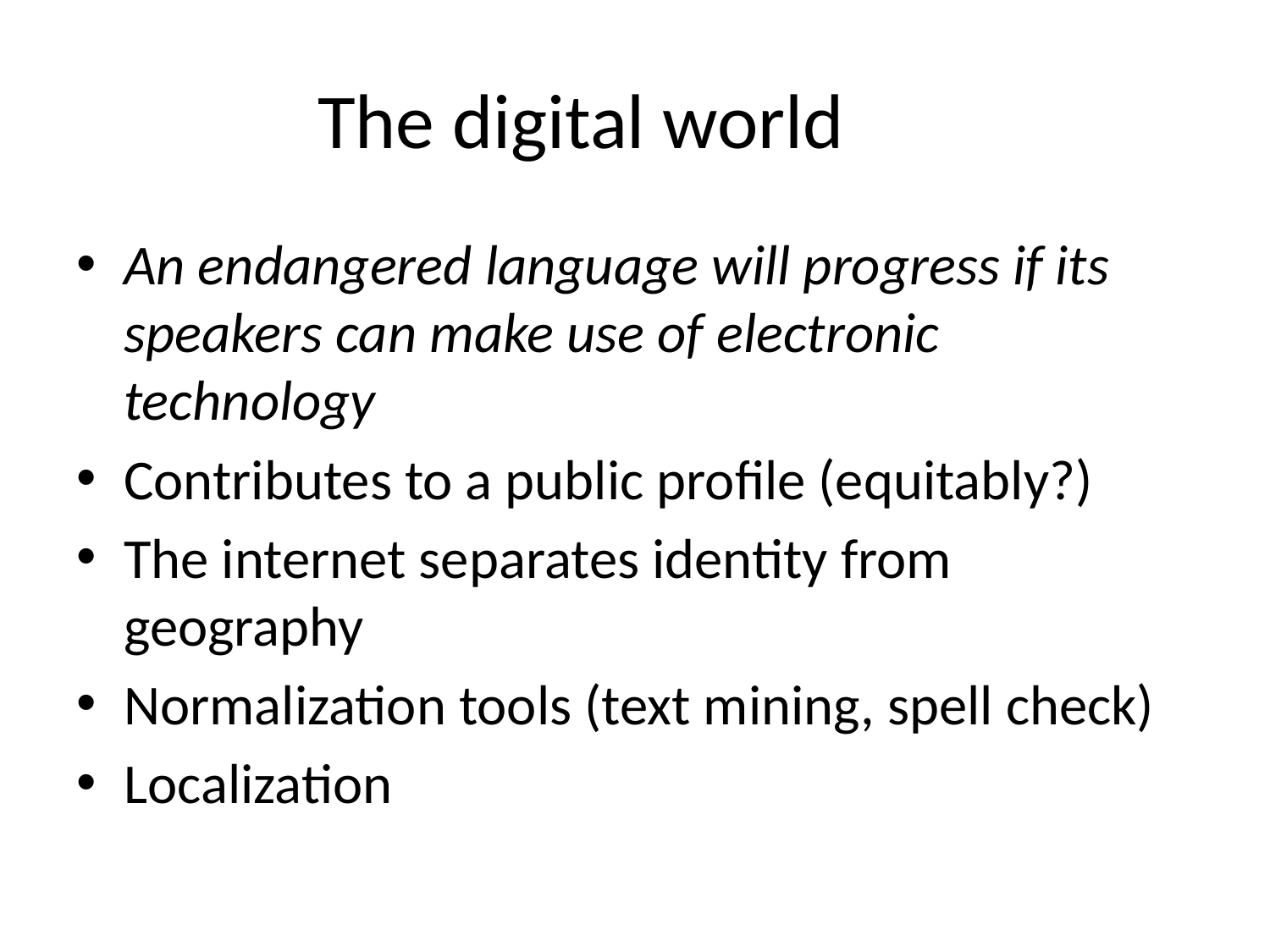

# The digital world
An endangered language will progress if its speakers can make use of electronic technology
Contributes to a public profile (equitably?)
The internet separates identity from geography
Normalization tools (text mining, spell check)
Localization